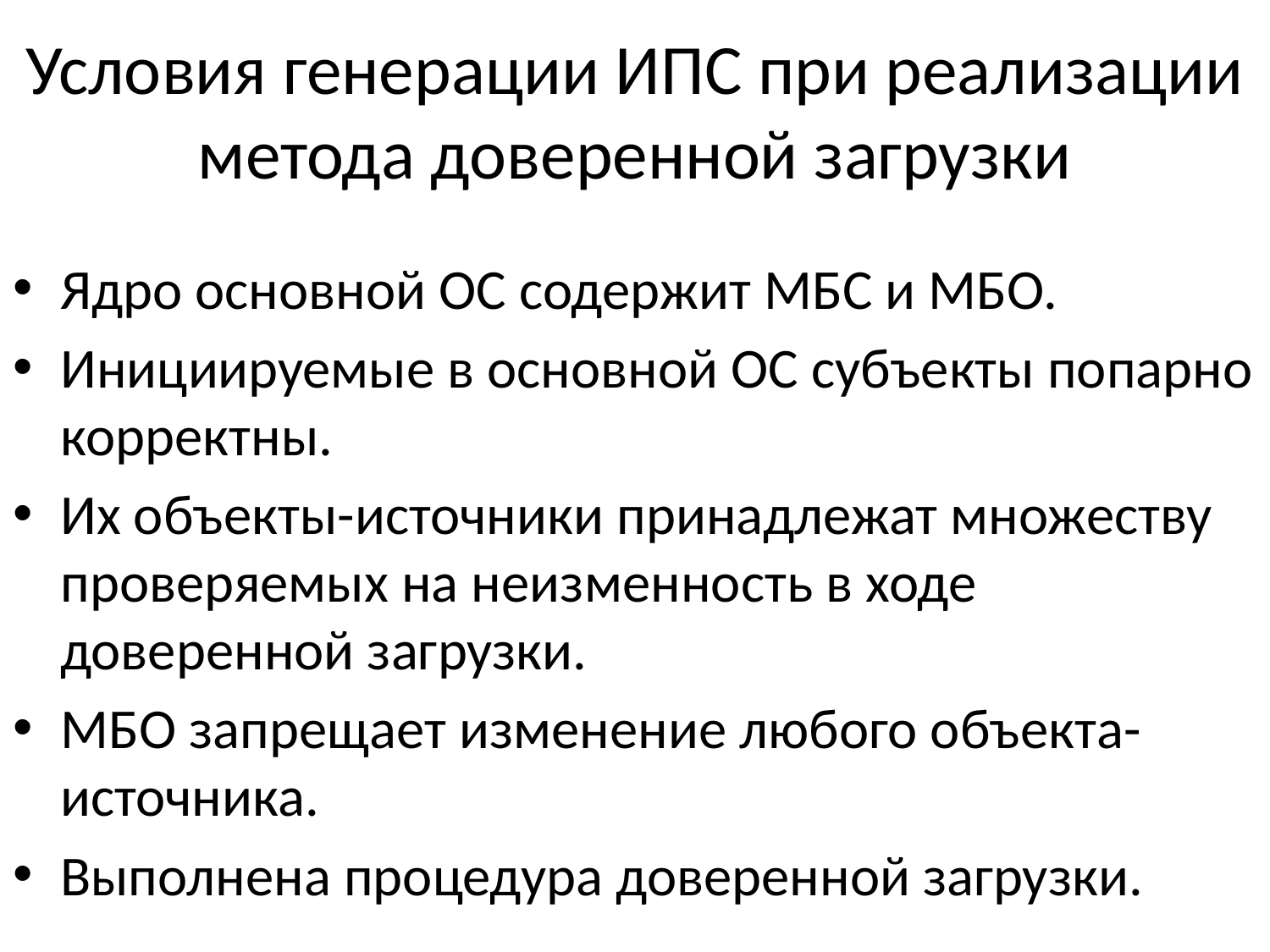

# Условия генерации ИПС при реализации метода доверенной загрузки
Ядро основной ОС содержит МБС и МБО.
Инициируемые в основной ОС субъекты попарно корректны.
Их объекты-источники принадлежат множеству проверяемых на неизменность в ходе доверенной загрузки.
МБО запрещает изменение любого объекта-источника.
Выполнена процедура доверенной загрузки.